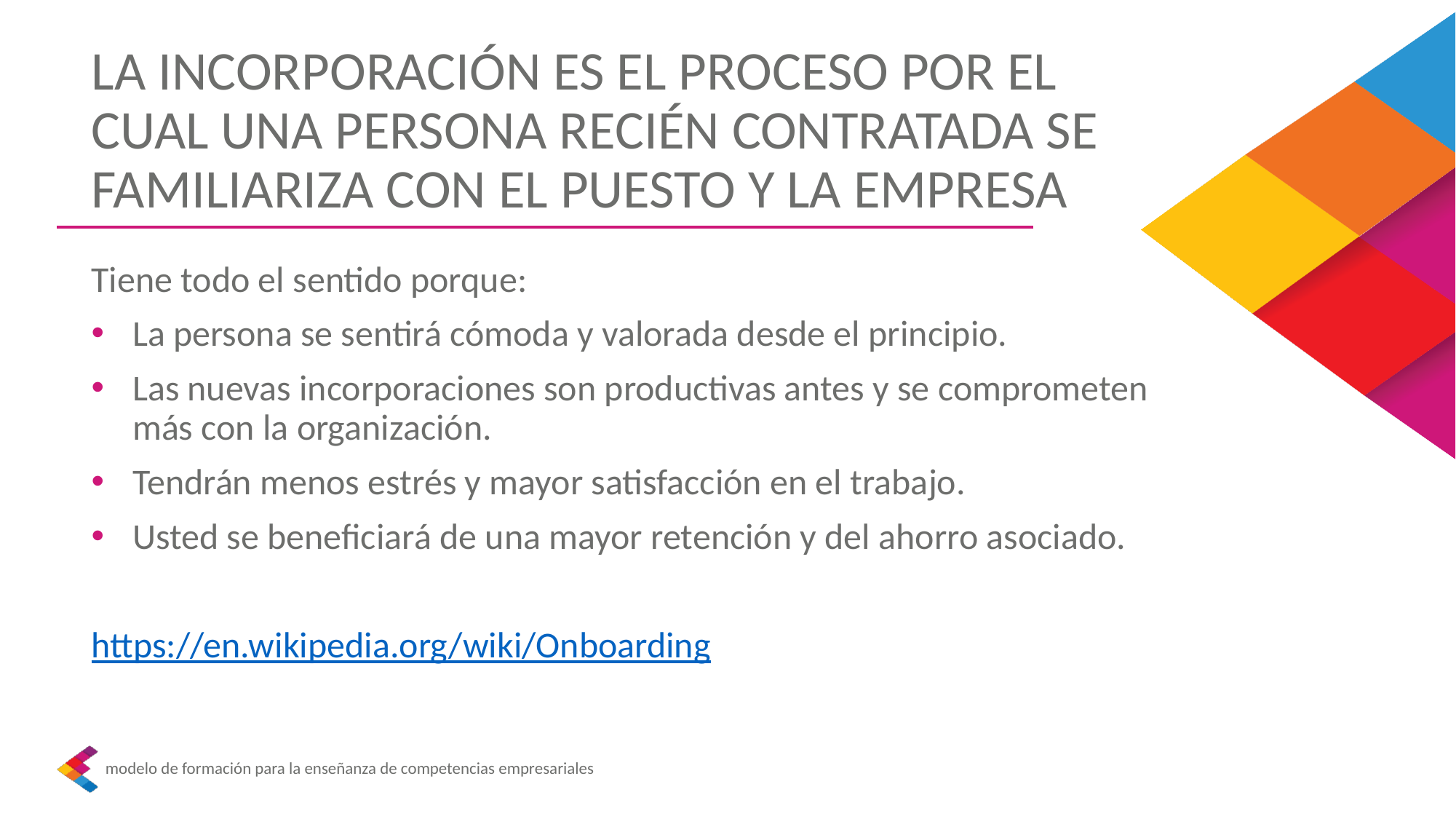

LA INCORPORACIÓN ES EL PROCESO POR EL CUAL UNA PERSONA RECIÉN CONTRATADA SE FAMILIARIZA CON EL PUESTO Y LA EMPRESA
Tiene todo el sentido porque:
La persona se sentirá cómoda y valorada desde el principio.
Las nuevas incorporaciones son productivas antes y se comprometen más con la organización.
Tendrán menos estrés y mayor satisfacción en el trabajo.
Usted se beneficiará de una mayor retención y del ahorro asociado.

https://en.wikipedia.org/wiki/Onboarding